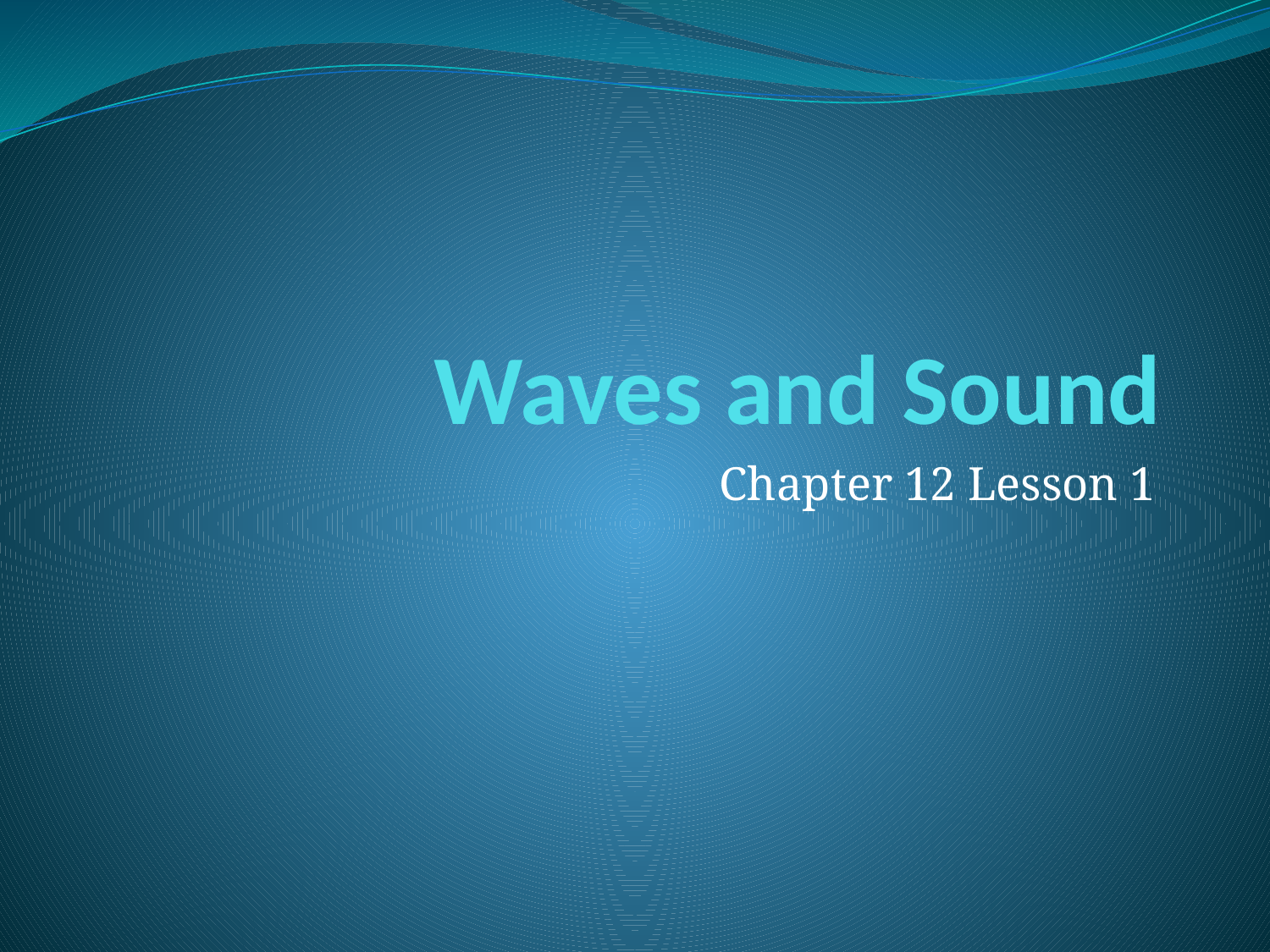

# Waves and Sound
Chapter 12 Lesson 1